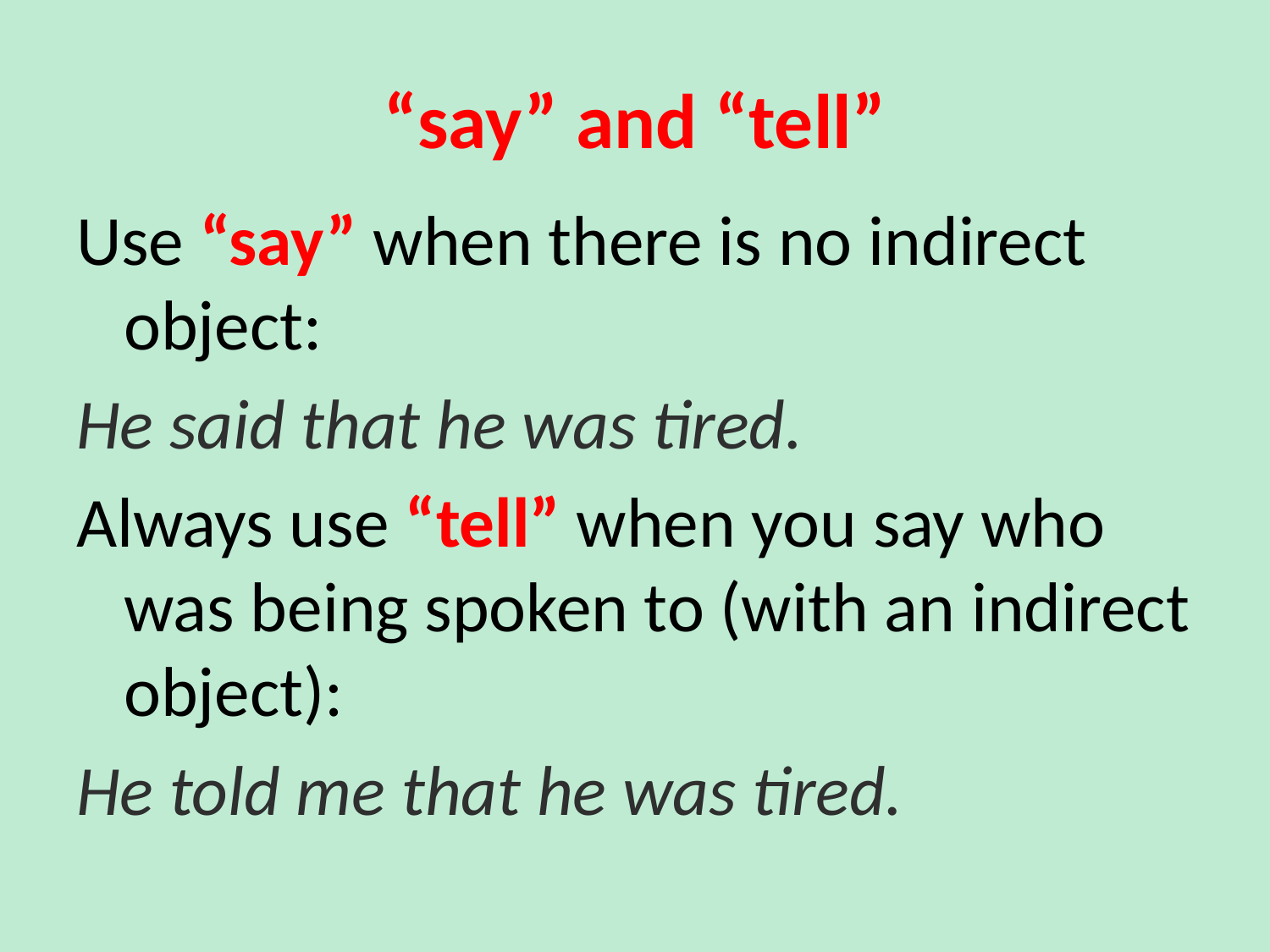

# “say” and “tell”
Use “say” when there is no indirect object:
He said that he was tired.
Always use “tell” when you say who was being spoken to (with an indirect object):
He told me that he was tired.